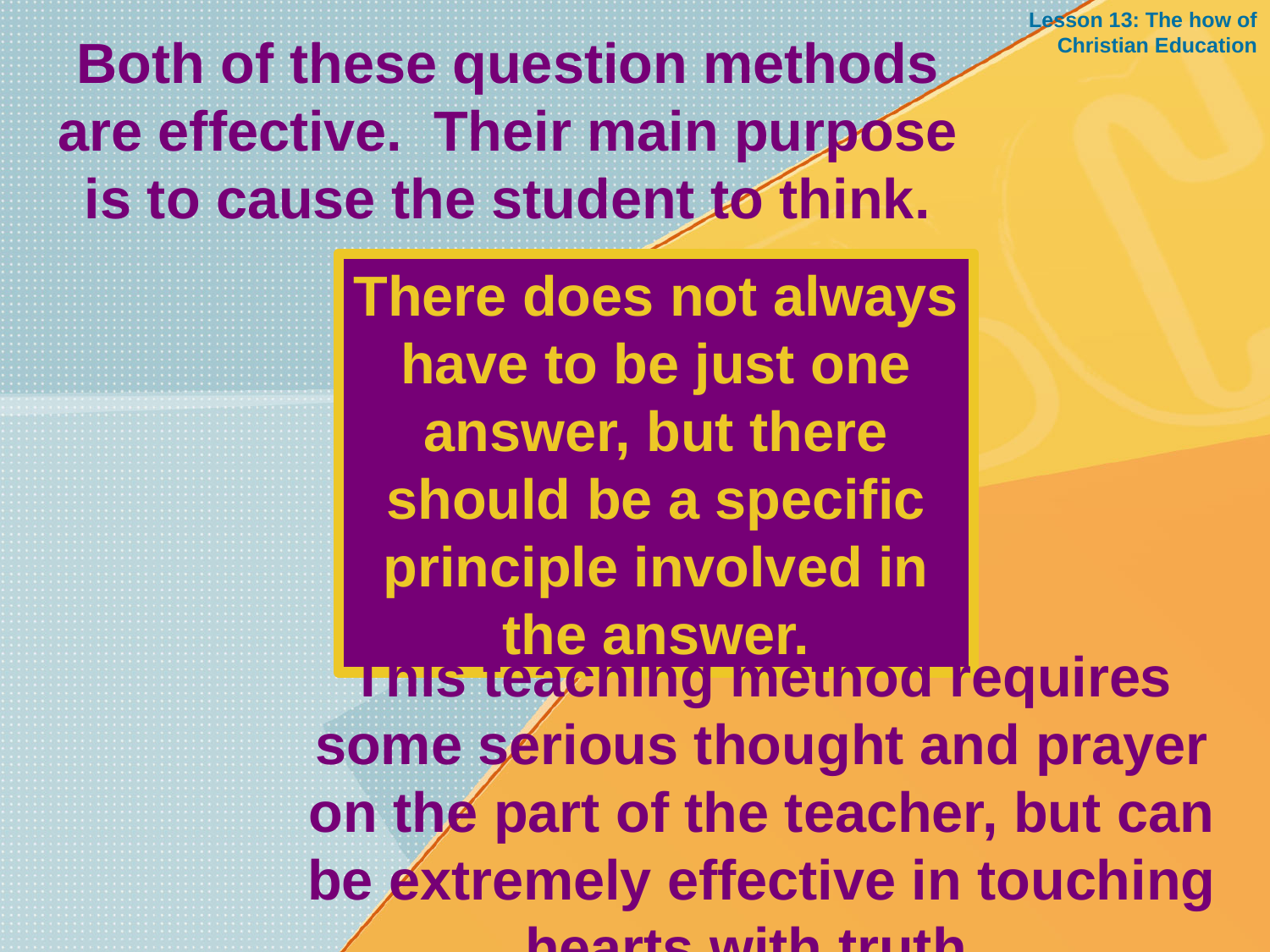

Lesson 13: The how of Christian Education
Both of these question methods are effective.  Their main purpose is to cause the student to think.
There does not always have to be just one answer, but there should be a specific principle involved in the answer.
This teaching method requires some serious thought and prayer on the part of the teacher, but can be extremely effective in touching hearts with truth.